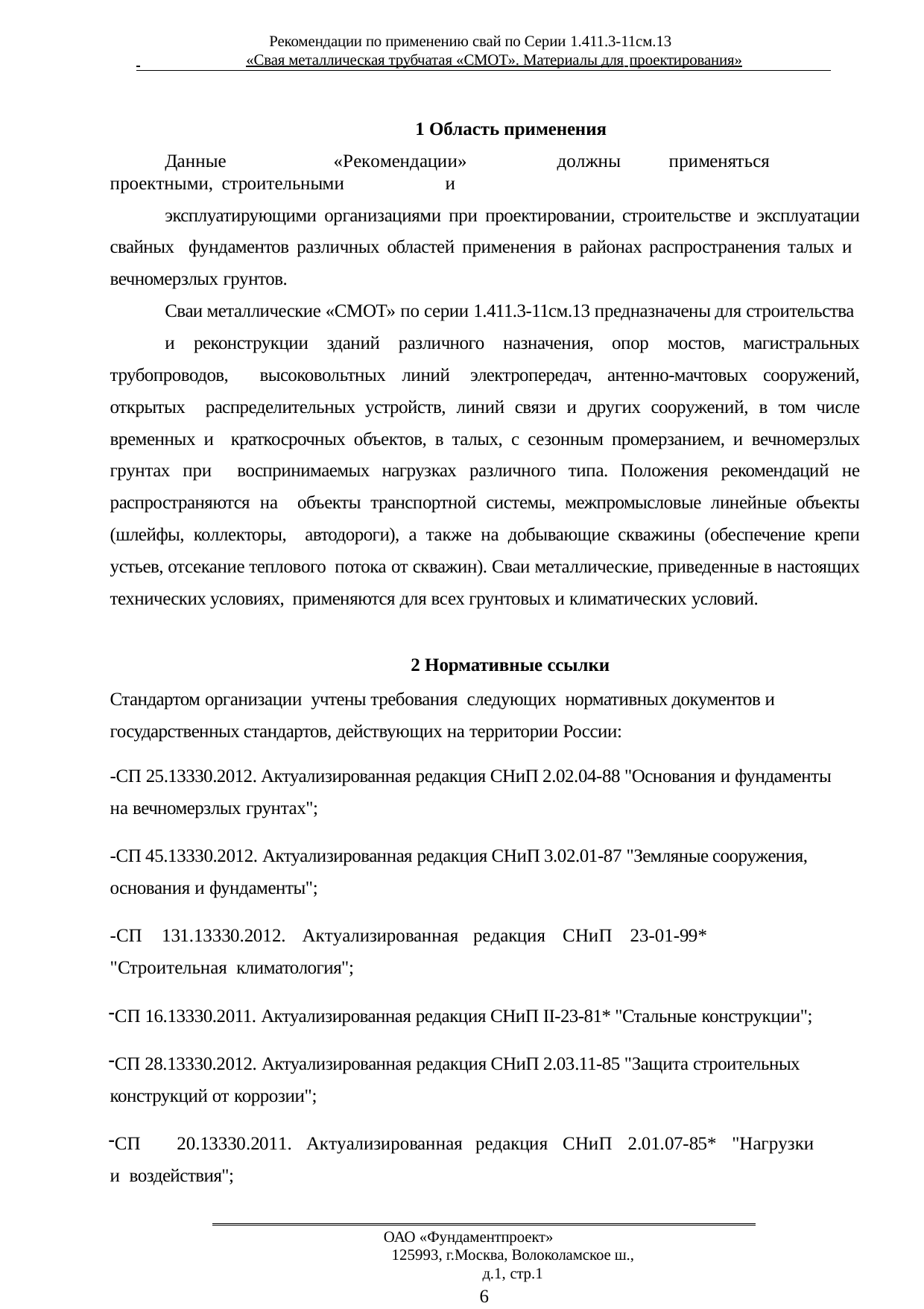

Рекомендации по применению свай по Серии 1.411.3-11см.13
 	«Свая металлическая трубчатая «СМОТ». Материалы для проектирования»

Область применения
Данные	«Рекомендации»	должны	применяться	проектными,	строительными	и
эксплуатирующими организациями при проектировании, строительстве и эксплуатации свайных  фундаментов различных областей применения в районах распространения талых и  вечномерзлых грунтов.
Сваи металлические «СМОТ» по серии 1.411.3-11см.13 предназначены для строительства
и реконструкции зданий различного назначения, опор мостов, магистральных трубопроводов,  высоковольтных линий электропередач, антенно-мачтовых сооружений, открытых  распределительных устройств, линий связи и других сооружений, в том числе временных и  краткосрочных объектов, в талых, с сезонным промерзанием, и вечномерзлых грунтах при  воспринимаемых нагрузках различного типа. Положения рекомендаций не распространяются на  объекты транспортной системы, межпромысловые линейные объекты (шлейфы, коллекторы,  автодороги), а также на добывающие скважины (обеспечение крепи устьев, отсекание теплового  потока от скважин). Сваи металлические, приведенные в настоящих технических условиях,  применяются для всех грунтовых и климатических условий.

Нормативные ссылки
Стандартом организации учтены требования следующих нормативных документов и  государственных стандартов, действующих на территории России:
-СП 25.13330.2012. Актуализированная редакция СНиП 2.02.04-88 "Основания и фундаменты  на вечномерзлых грунтах";
-СП 45.13330.2012. Актуализированная редакция СНиП 3.02.01-87 "Земляные сооружения,  основания и фундаменты";
-СП	131.13330.2012.	Актуализированная	редакция	СНиП	23-01-99*	"Строительная  климатология";

СП 16.13330.2011. Актуализированная редакция СНиП II-23-81* "Стальные конструкции";
СП 28.13330.2012. Актуализированная редакция СНиП 2.03.11-85 "Защита строительных  конструкций от коррозии";
СП	20.13330.2011.	Актуализированная	редакция	СНиП	2.01.07-85*	"Нагрузки	и  воздействия";
ОАО «Фундаментпроект»
125993, г.Москва, Волоколамское ш., д.1, стр.1
6